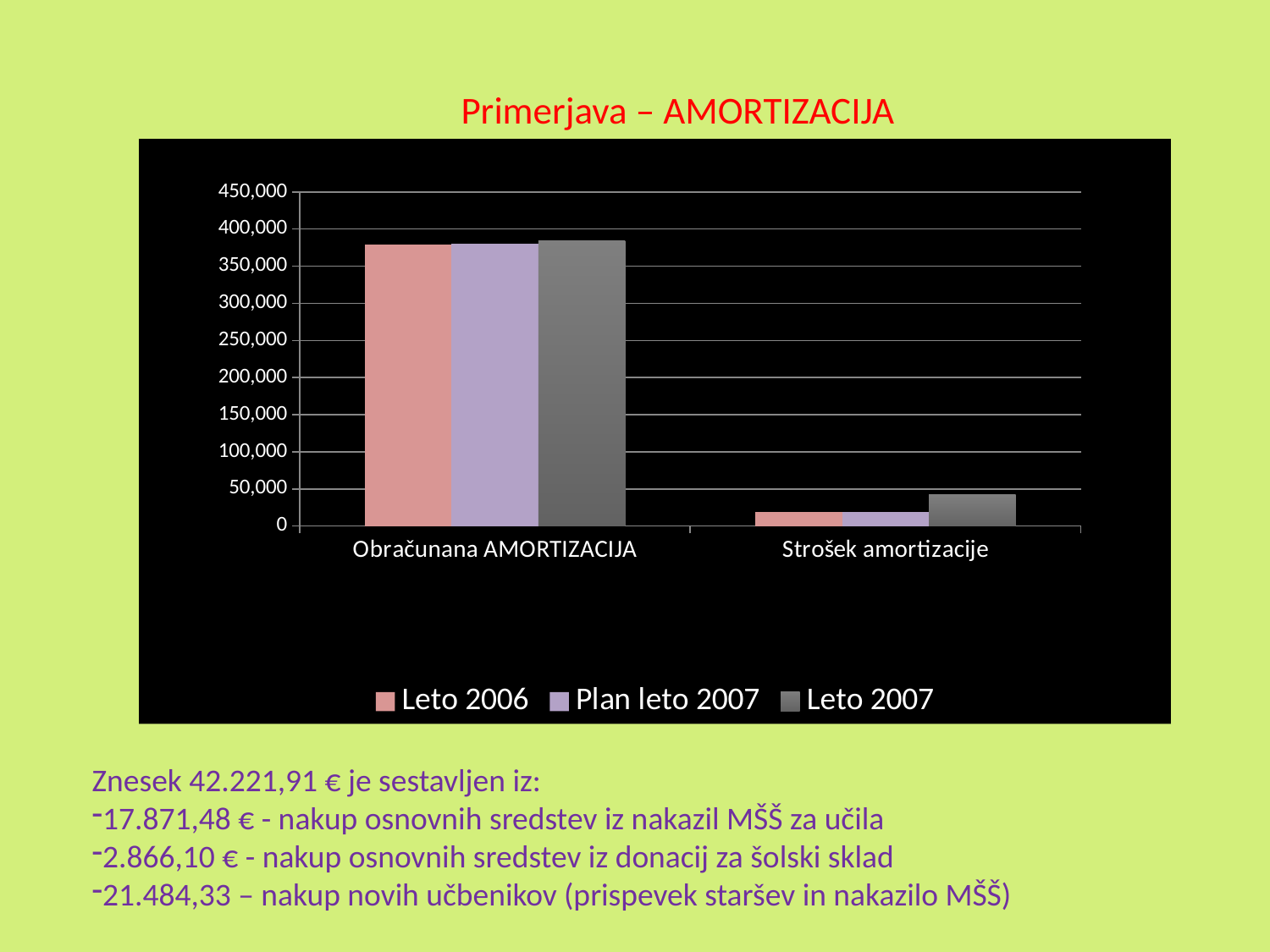

# Primerjava – AMORTIZACIJA

### Chart

| Category | Leto 2006 | Plan leto 2007 | Leto 2007 |
|---|---|---|---|
| Obračunana AMORTIZACIJA | 378753.2300000002 | 380000.0 | 384731.0 |
| Strošek amortizacije | 18916.66999999998 | 19313.91999999998 | 42222.0 |
Znesek 42.221,91 € je sestavljen iz:
17.871,48 € - nakup osnovnih sredstev iz nakazil MŠŠ za učila
2.866,10 € - nakup osnovnih sredstev iz donacij za šolski sklad
21.484,33 – nakup novih učbenikov (prispevek staršev in nakazilo MŠŠ)